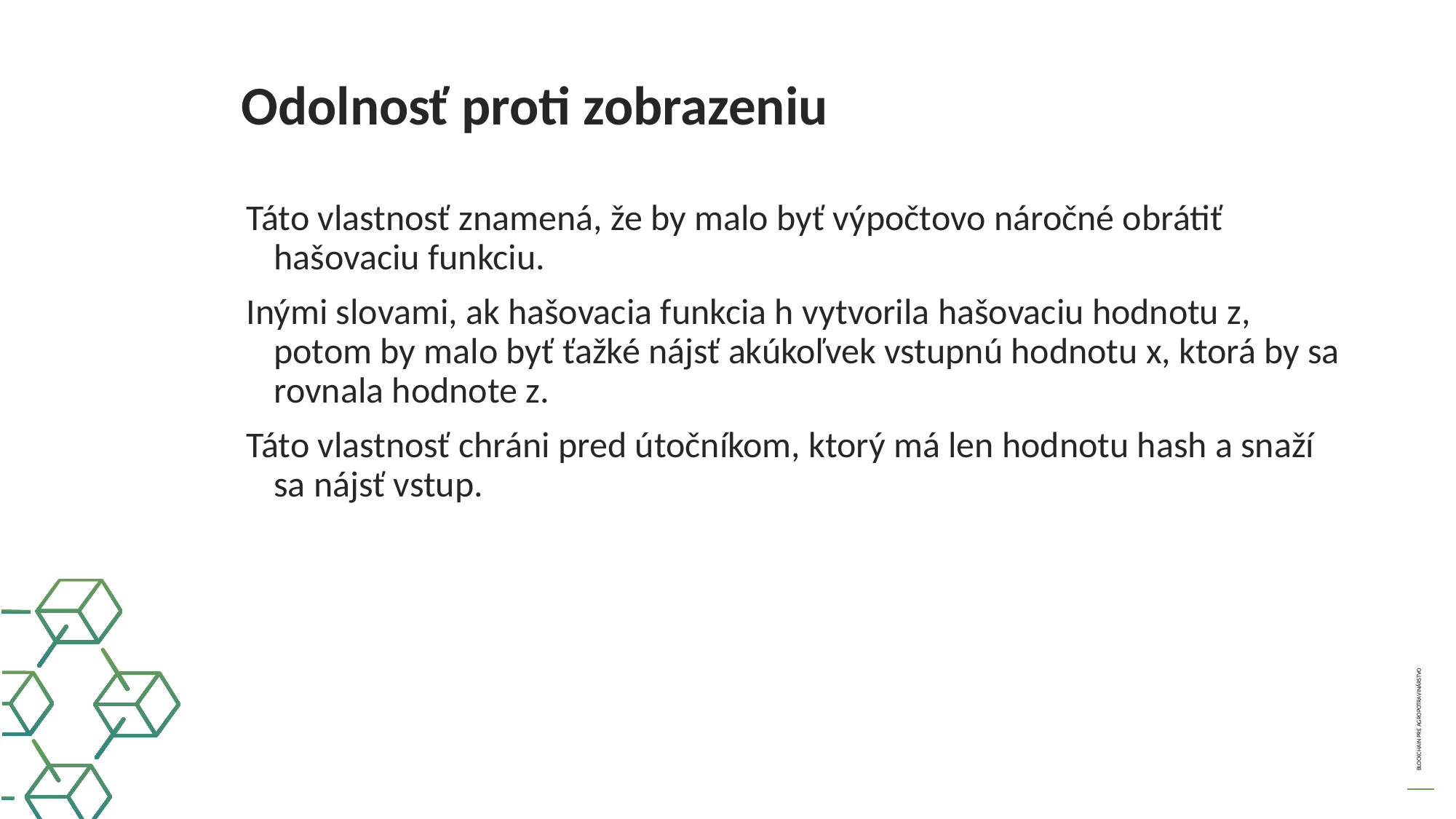

Odolnosť proti zobrazeniu
Táto vlastnosť znamená, že by malo byť výpočtovo náročné obrátiť hašovaciu funkciu.
Inými slovami, ak hašovacia funkcia h vytvorila hašovaciu hodnotu z, potom by malo byť ťažké nájsť akúkoľvek vstupnú hodnotu x, ktorá by sa rovnala hodnote z.
Táto vlastnosť chráni pred útočníkom, ktorý má len hodnotu hash a snaží sa nájsť vstup.